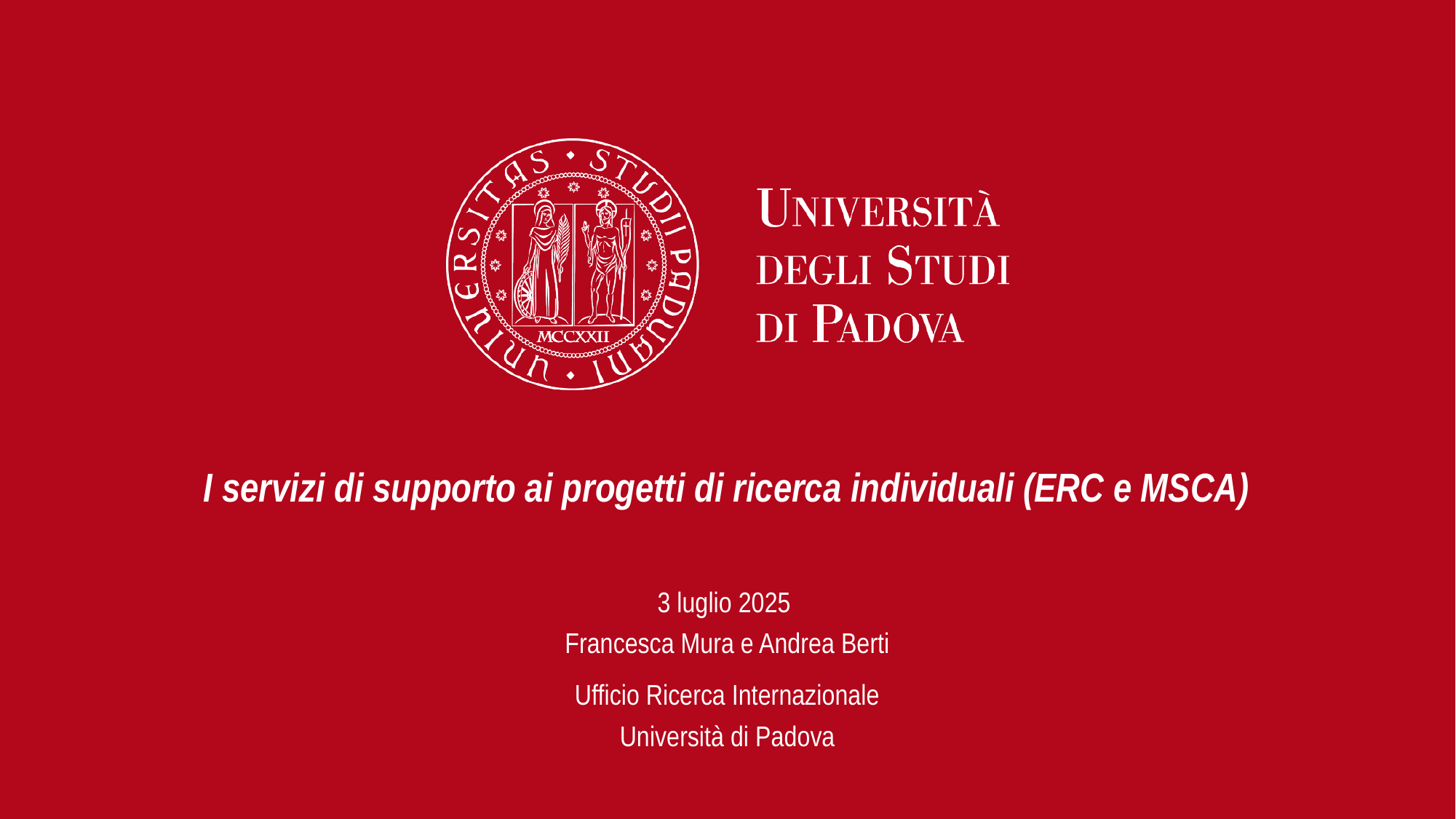

# I servizi di supporto ai progetti di ricerca individuali (ERC e MSCA)
3 luglio 2025
Francesca Mura e Andrea Berti
Ufficio Ricerca Internazionale
Università di Padova